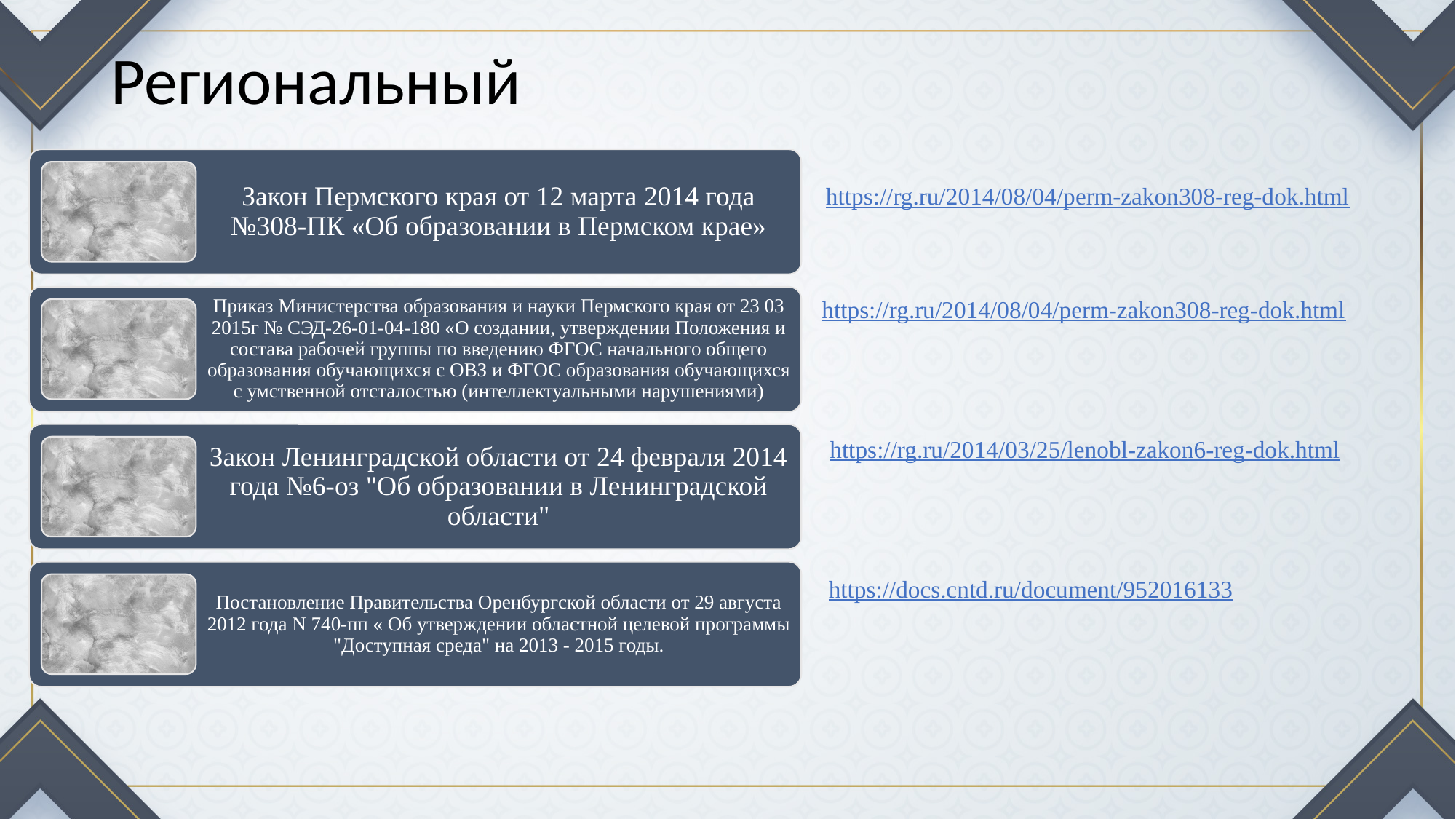

# Региональный
Закон Пермского края от 12 марта 2014 года №308-ПК «Об образовании в Пермском крае»
Приказ Министерства образования и науки Пермского края от 23 03 2015г № СЭД-26-01-04-180 «О создании, утверждении Положения и состава рабочей группы по введению ФГОС начального общего образования обучающихся с ОВЗ и ФГОС образования обучающихся с умственной отсталостью (интеллектуальными нарушениями)
Закон Ленинградской области от 24 февраля 2014 года №6-оз "Об образовании в Ленинградской области"
Постановление Правительства Оренбургской области от 29 августа 2012 года N 740-пп « Об утверждении областной целевой программы "Доступная среда" на 2013 - 2015 годы.
https://rg.ru/2014/08/04/perm-zakon308-reg-dok.html
https://rg.ru/2014/08/04/perm-zakon308-reg-dok.html
https://rg.ru/2014/03/25/lenobl-zakon6-reg-dok.html
https://docs.cntd.ru/document/952016133